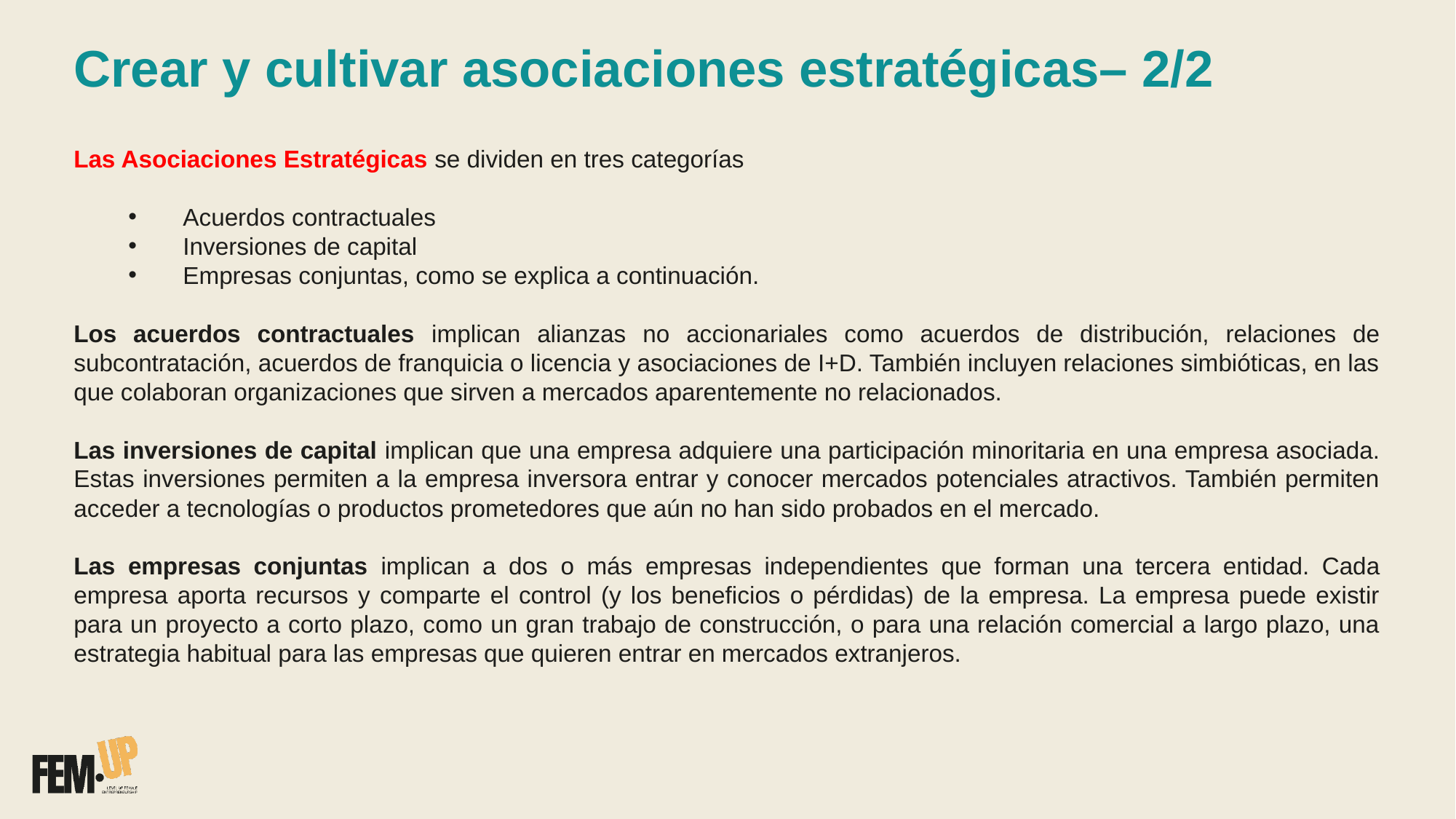

# Crear y cultivar asociaciones estratégicas– 2/2

Las Asociaciones Estratégicas se dividen en tres categorías

Acuerdos contractuales
Inversiones de capital
Empresas conjuntas, como se explica a continuación.

Los acuerdos contractuales implican alianzas no accionariales como acuerdos de distribución, relaciones de subcontratación, acuerdos de franquicia o licencia y asociaciones de I+D. También incluyen relaciones simbióticas, en las que colaboran organizaciones que sirven a mercados aparentemente no relacionados.

Las inversiones de capital implican que una empresa adquiere una participación minoritaria en una empresa asociada. Estas inversiones permiten a la empresa inversora entrar y conocer mercados potenciales atractivos. También permiten acceder a tecnologías o productos prometedores que aún no han sido probados en el mercado.

Las empresas conjuntas implican a dos o más empresas independientes que forman una tercera entidad. Cada empresa aporta recursos y comparte el control (y los beneficios o pérdidas) de la empresa. La empresa puede existir para un proyecto a corto plazo, como un gran trabajo de construcción, o para una relación comercial a largo plazo, una estrategia habitual para las empresas que quieren entrar en mercados extranjeros.